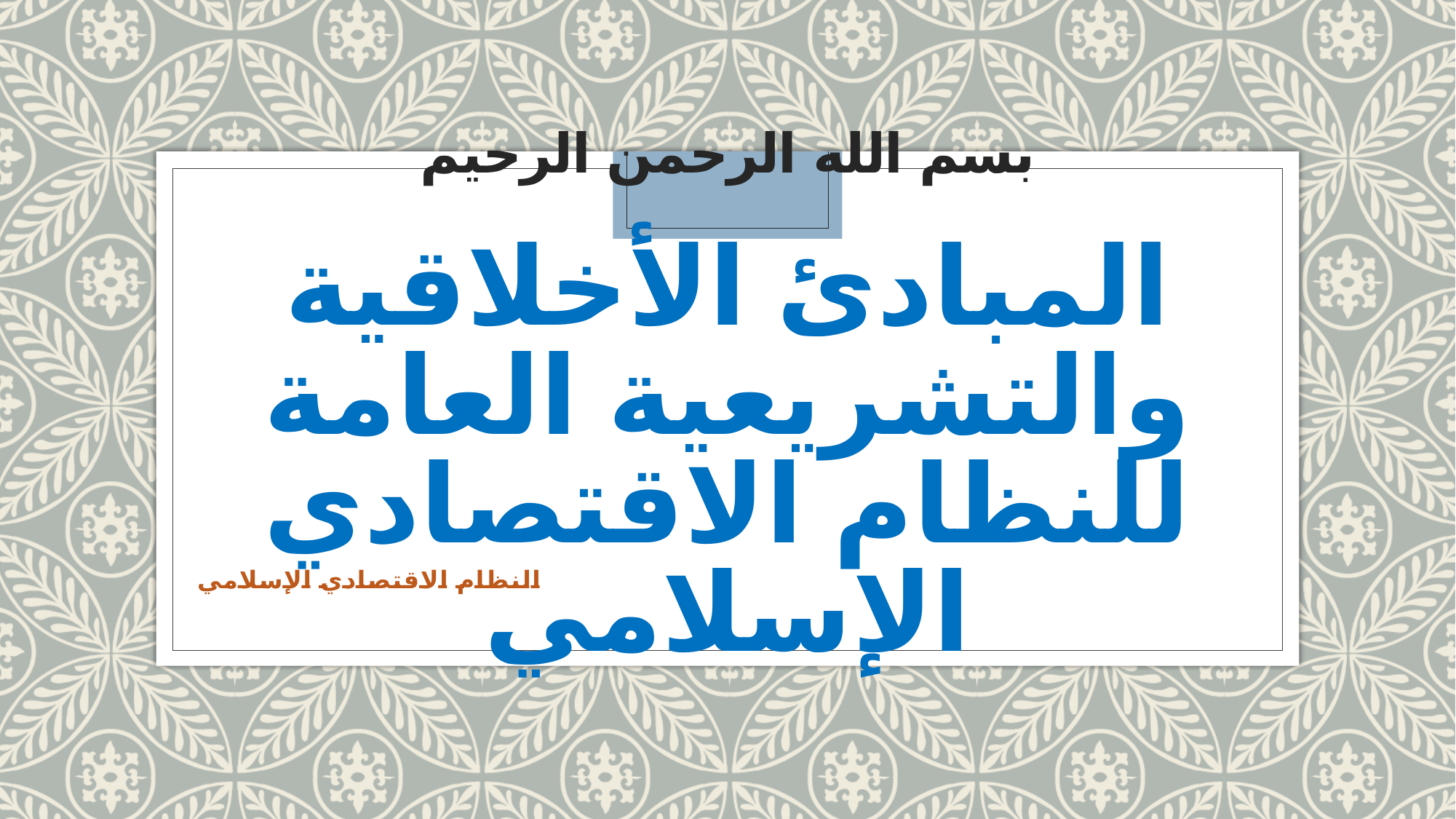

# بسم الله الرحمن الرحيم المبادئ الأخلاقية والتشريعية العامة للنظام الاقتصادي الإسلامي
النظام الاقتصادي الإسلامي